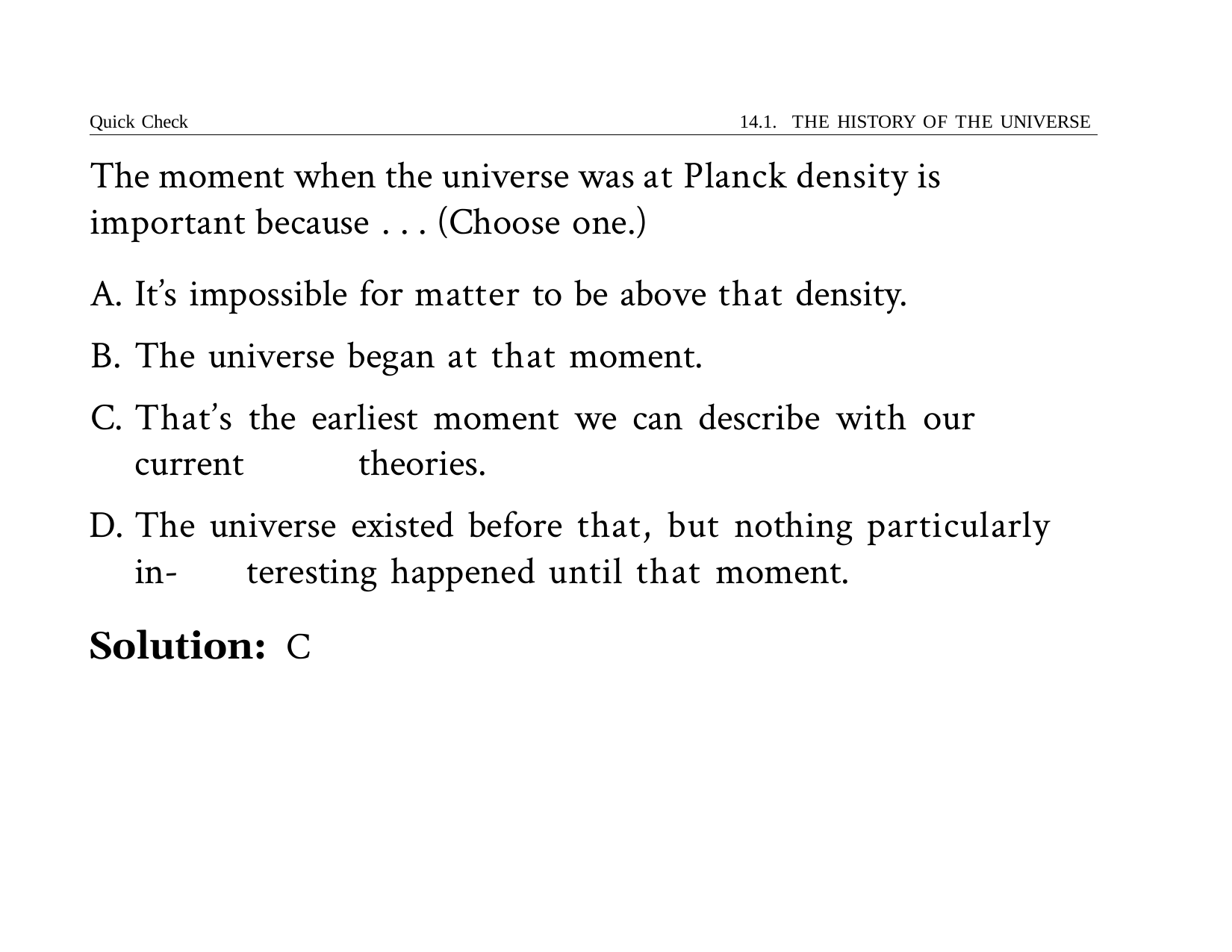

Quick Check	14.1.  THE HISTORY OF THE UNIVERSE

# The moment when the universe was at Planck density is important because . . . (Choose one.)
It’s impossible for matter to be above that density.
The universe began at that moment.
That’s the earliest moment we can describe with our current 	theories.
The universe existed before that, but nothing particularly in- 	teresting happened until that moment.
Solution:	C